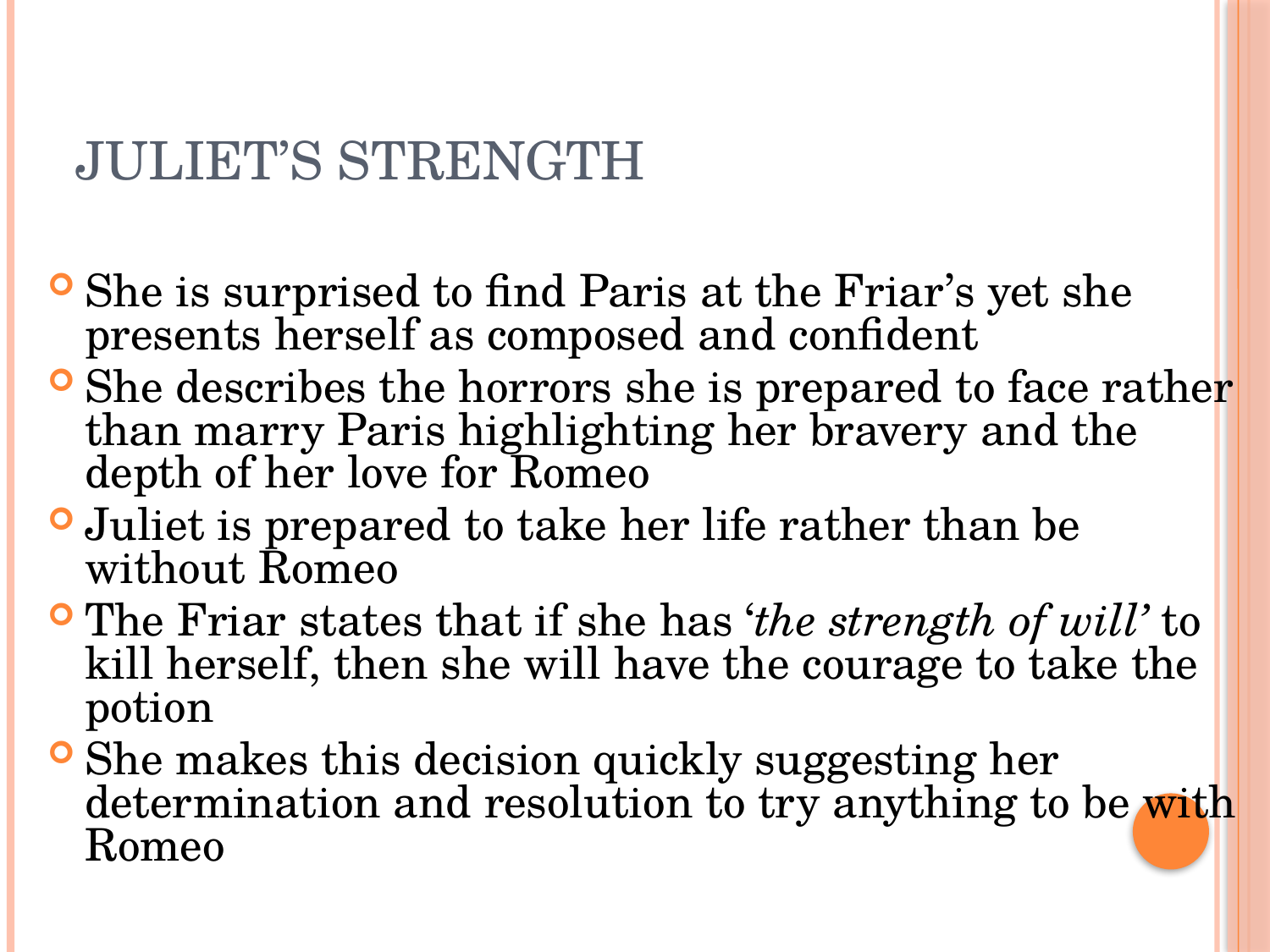

# Juliet’s Strength
She is surprised to find Paris at the Friar’s yet she presents herself as composed and confident
She describes the horrors she is prepared to face rather than marry Paris highlighting her bravery and the depth of her love for Romeo
Juliet is prepared to take her life rather than be without Romeo
The Friar states that if she has ‘the strength of will’ to kill herself, then she will have the courage to take the potion
She makes this decision quickly suggesting her determination and resolution to try anything to be with Romeo